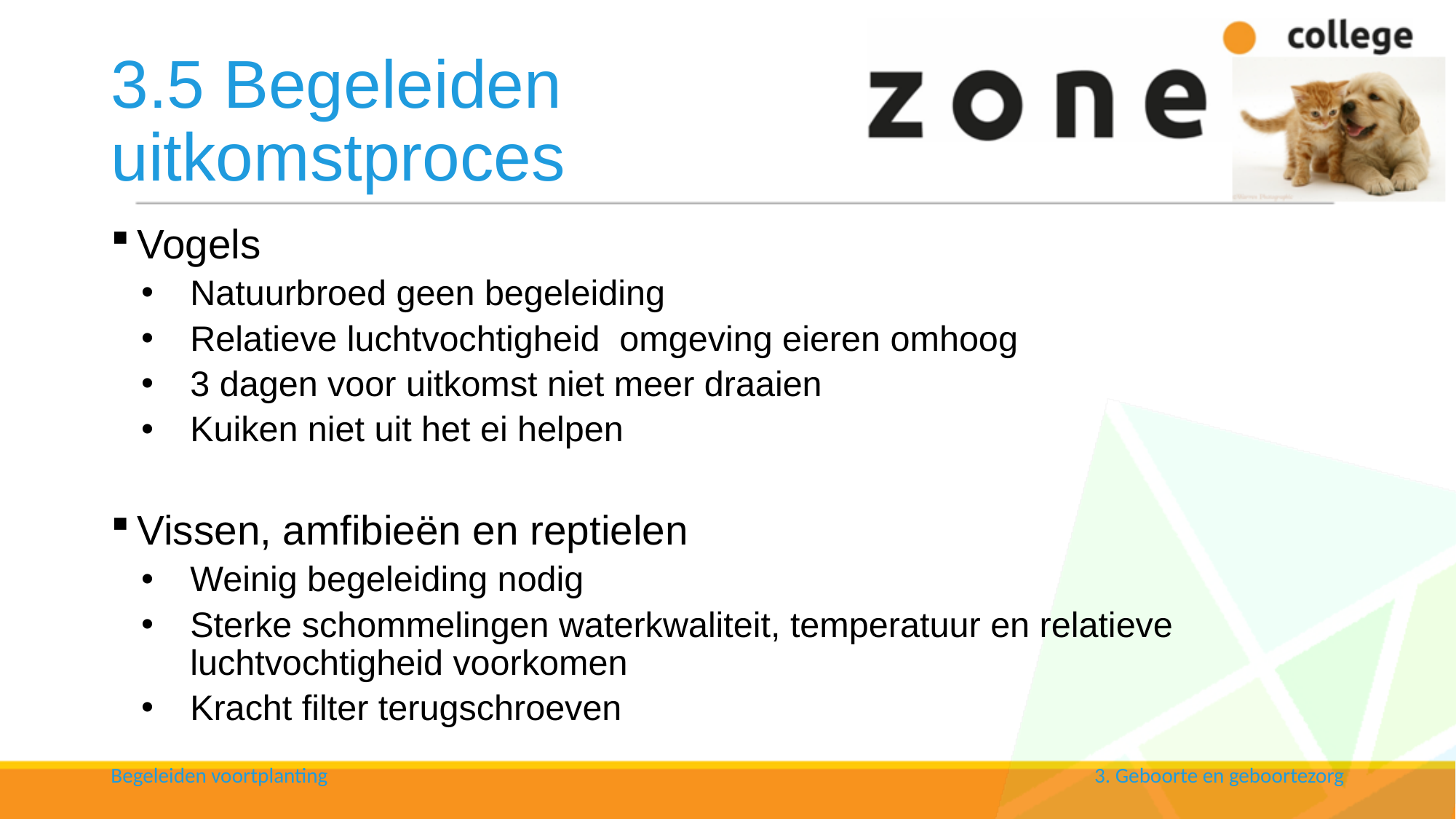

# 3.5 Begeleiden uitkomstproces
Vogels
Natuurbroed geen begeleiding
Relatieve luchtvochtigheid  omgeving eieren omhoog
3 dagen voor uitkomst niet meer draaien
Kuiken niet uit het ei helpen

Vissen, amfibieën en reptielen
Weinig begeleiding nodig
Sterke schommelingen waterkwaliteit, temperatuur en relatieve luchtvochtigheid voorkomen
Kracht filter terugschroeven

Begeleiden voortplanting
3. Geboorte en geboortezorg